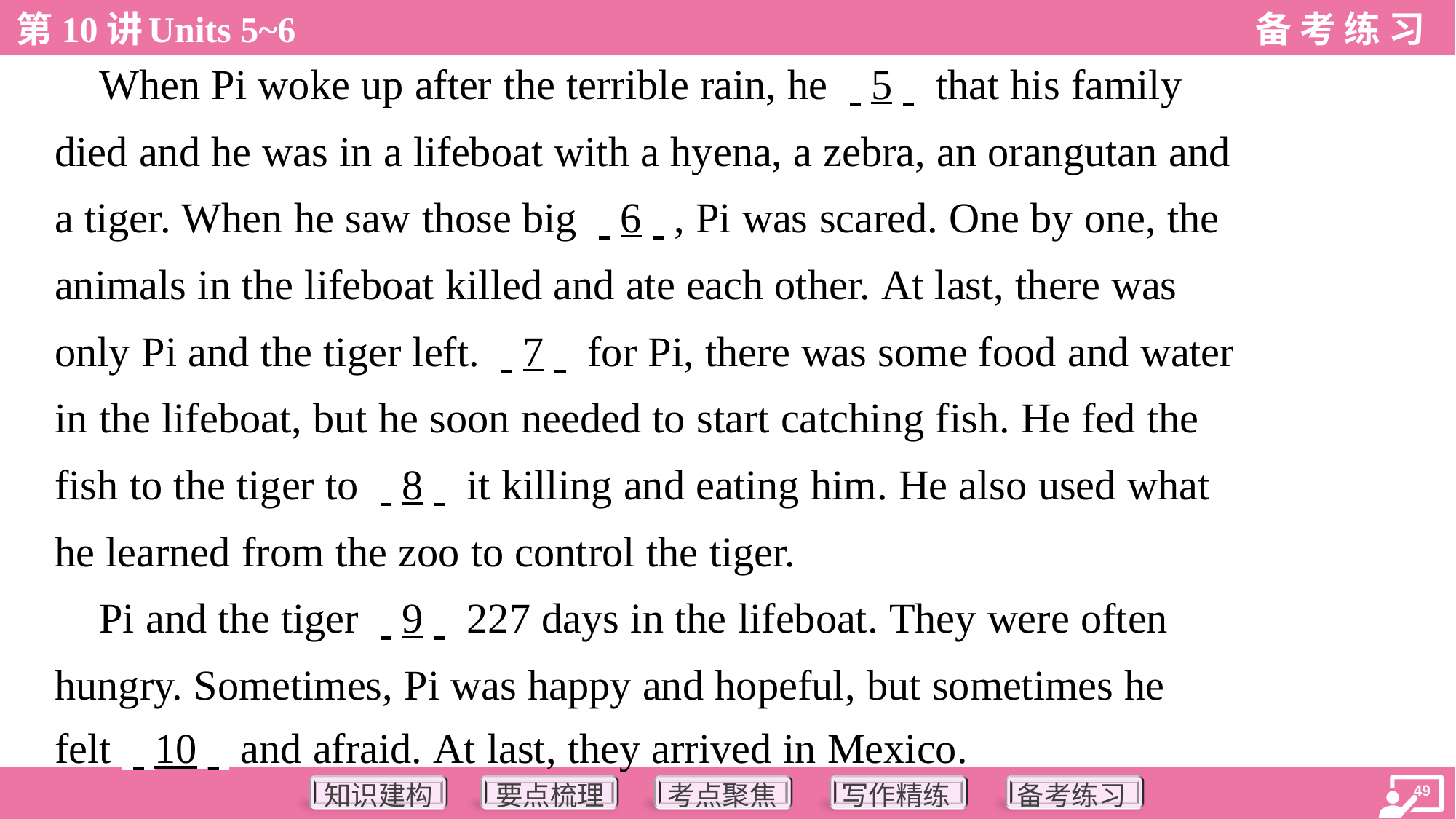

When Pi woke up after the terrible rain, he . .5. . that his family
died and he was in a lifeboat with a hyena, a zebra, an orangutan and
a tiger. When he saw those big . .6. ., Pi was scared. One by one, the
animals in the lifeboat killed and ate each other. At last, there was
only Pi and the tiger left. . .7. . for Pi, there was some food and water
in the lifeboat, but he soon needed to start catching fish. He fed the
fish to the tiger to . .8. . it killing and eating him. He also used what
he learned from the zoo to control the tiger.
    Pi and the tiger . .9. . 227 days in the lifeboat. They were often
hungry. Sometimes, Pi was happy and hopeful, but sometimes he
felt . .10. . and afraid. At last, they arrived in Mexico.